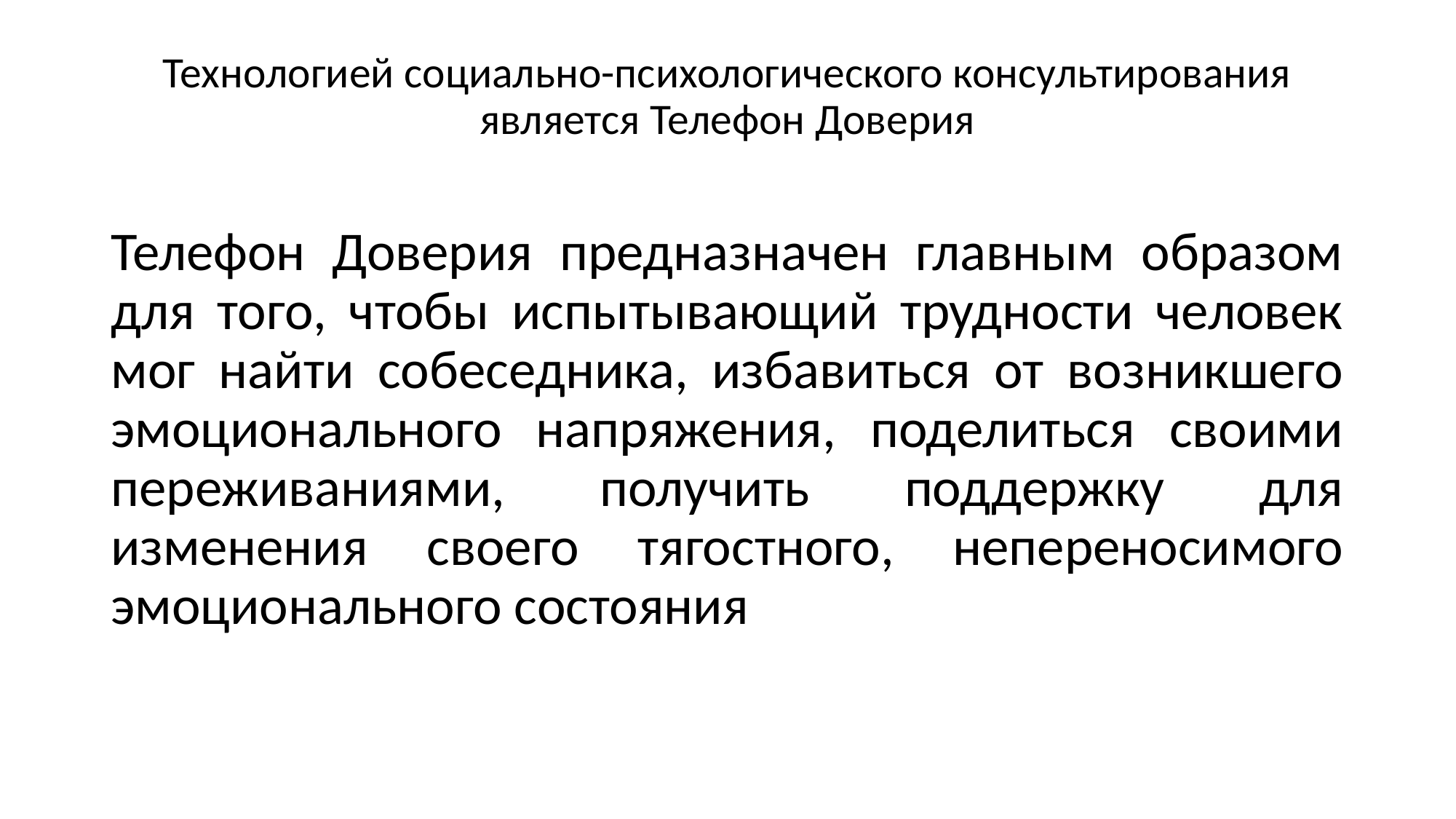

# Технологией социально-психологического консультирования является Телефон Доверия
Телефон Доверия предназначен главным образом для того, чтобы испытывающий трудности человек мог найти собеседника, избавиться от возникшего эмоционального напряжения, поделиться своими переживаниями, получить поддержку для изменения своего тягостного, непереносимого эмоционального состояния